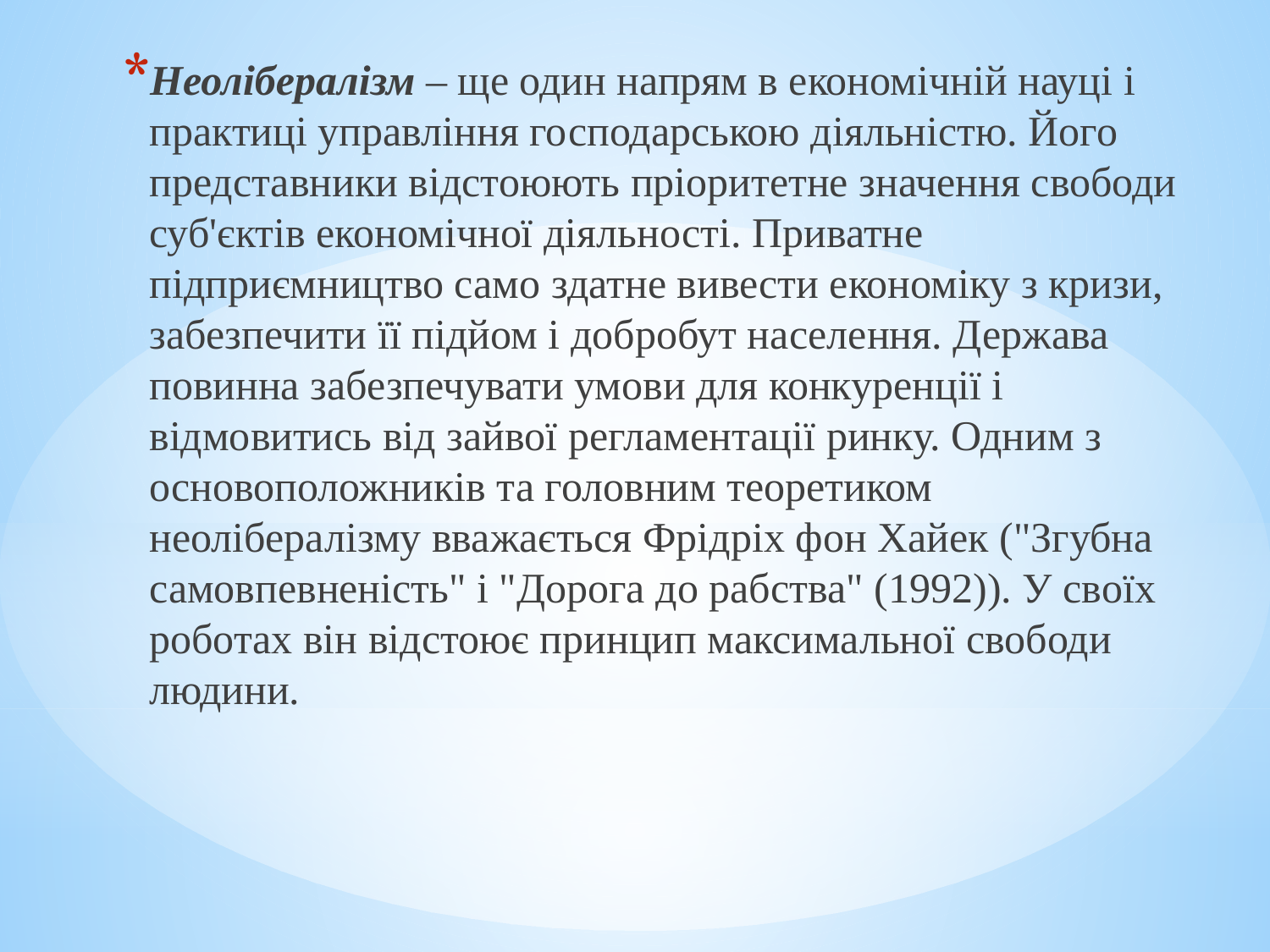

Неолібералізм – ще один напрям в економічній науці і практиці управління господарською діяльністю. Його представники відстоюють пріоритетне значення свободи суб'єктів економічної діяльності. Приватне підприємництво само здатне вивести економіку з кризи, забезпечити її підйом і добробут населення. Держава повинна забезпечувати умови для конкуренції і відмовитись від зайвої регламентації ринку. Одним з основоположників та головним теоретиком неолібералізму вважається Фрідріх фон Хайек ("Згубна самовпевненість" і "Дорога до рабства" (1992)). У своїх роботах він відстоює принцип максимальної свободи людини.